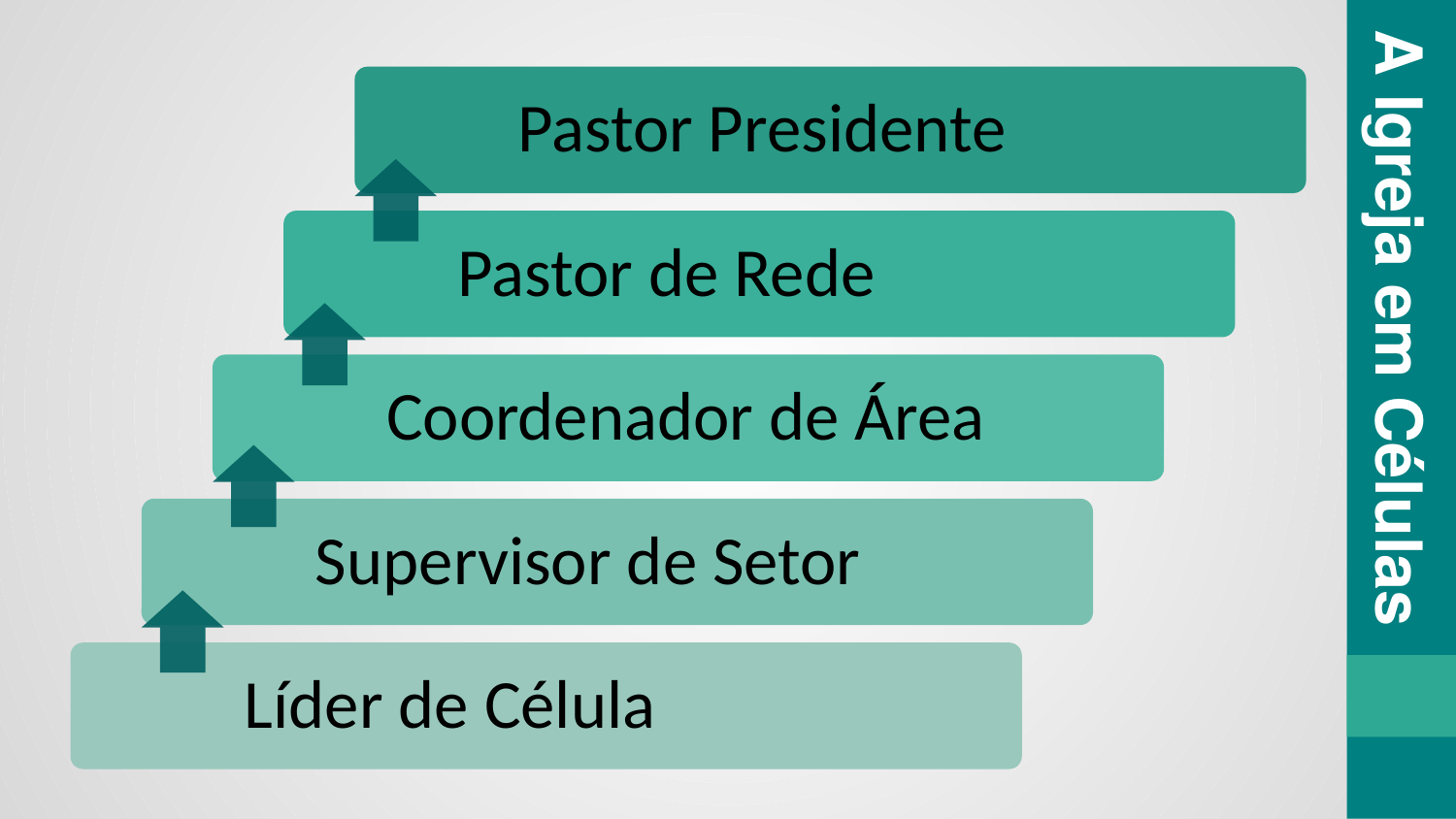

Pastor Presidente

Pastor de Rede

Coordenador de Área

Supervisor de Setor

Líder de Célula
A Igreja em Células